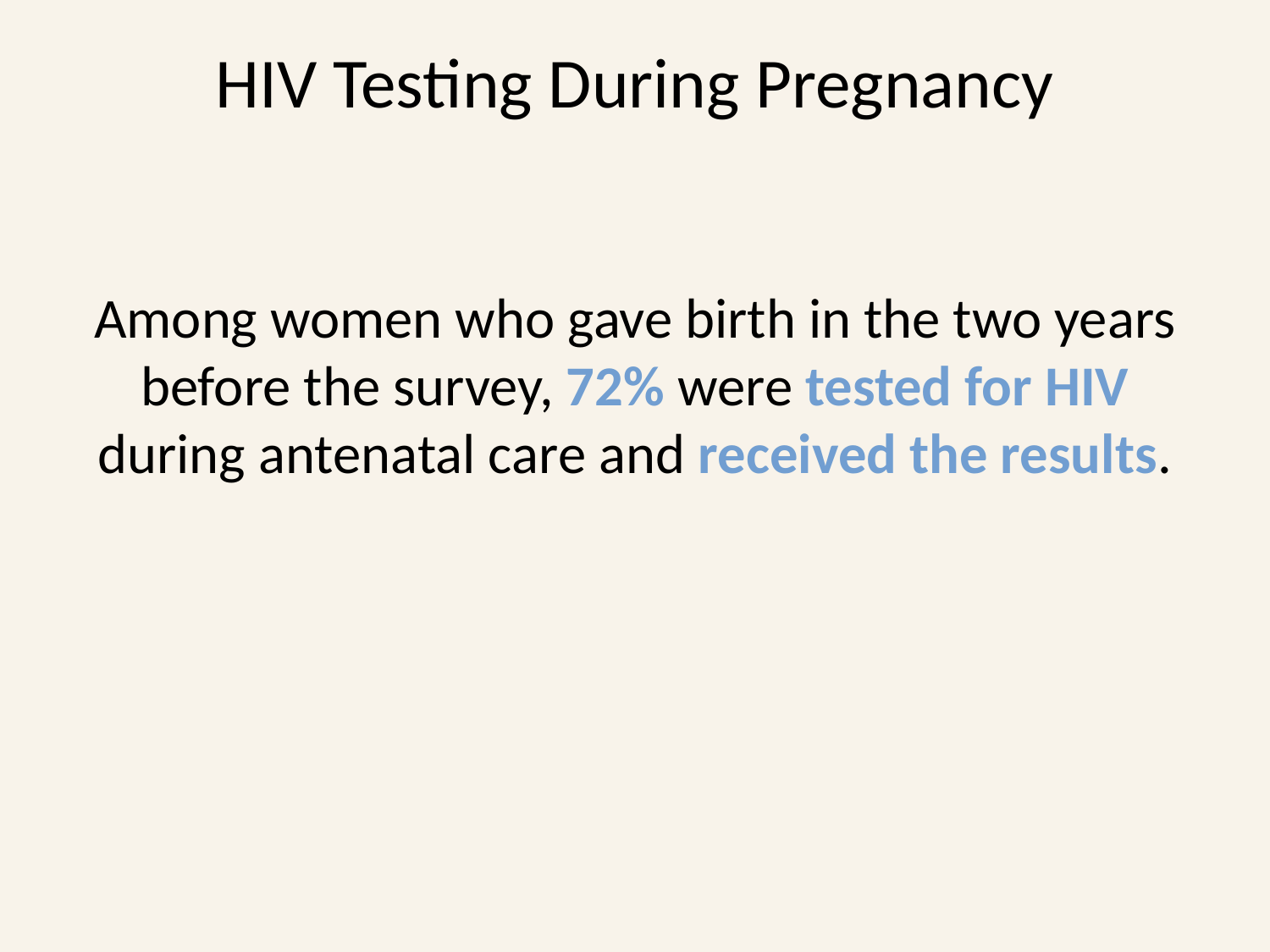

# HIV Testing During Pregnancy
Among women who gave birth in the two years before the survey, 72% were tested for HIV during antenatal care and received the results.